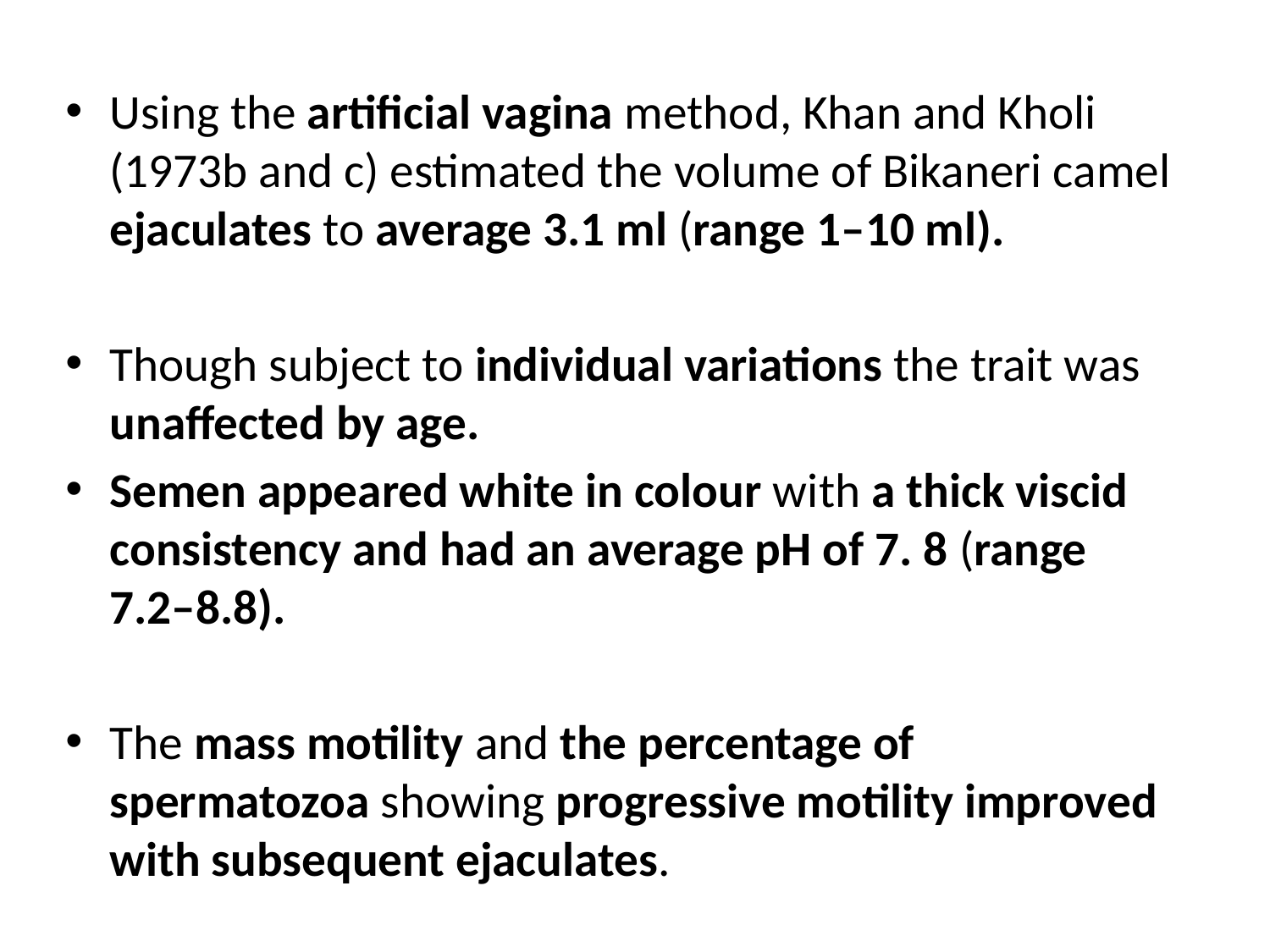

Using the artificial vagina method, Khan and Kholi (1973b and c) estimated the volume of Bikaneri camel ejaculates to average 3.1 ml (range 1–10 ml).

Though subject to individual variations the trait was unaffected by age.
Semen appeared white in colour with a thick viscid consistency and had an average pH of 7. 8 (range 7.2–8.8).

The mass motility and the percentage of spermatozoa showing progressive motility improved with subsequent ejaculates.